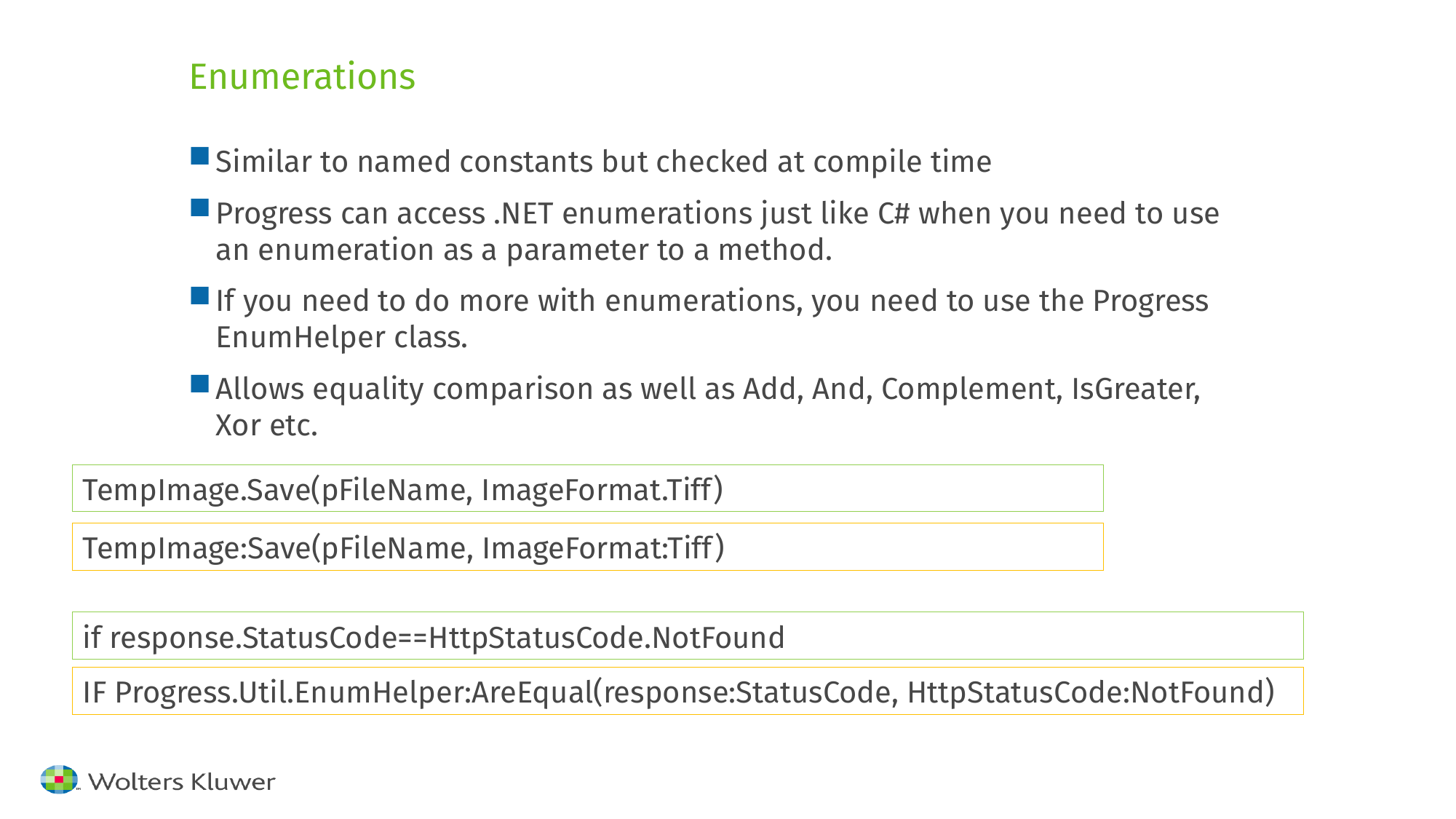

# Enumerations
Similar to named constants but checked at compile time
Progress can access .NET enumerations just like C# when you need to use an enumeration as a parameter to a method.
If you need to do more with enumerations, you need to use the Progress EnumHelper class.
Allows equality comparison as well as Add, And, Complement, IsGreater, Xor etc.
TempImage.Save(pFileName, ImageFormat.Tiff)
TempImage:Save(pFileName, ImageFormat:Tiff)
if response.StatusCode==HttpStatusCode.NotFound
IF Progress.Util.EnumHelper:AreEqual(response:StatusCode, HttpStatusCode:NotFound)